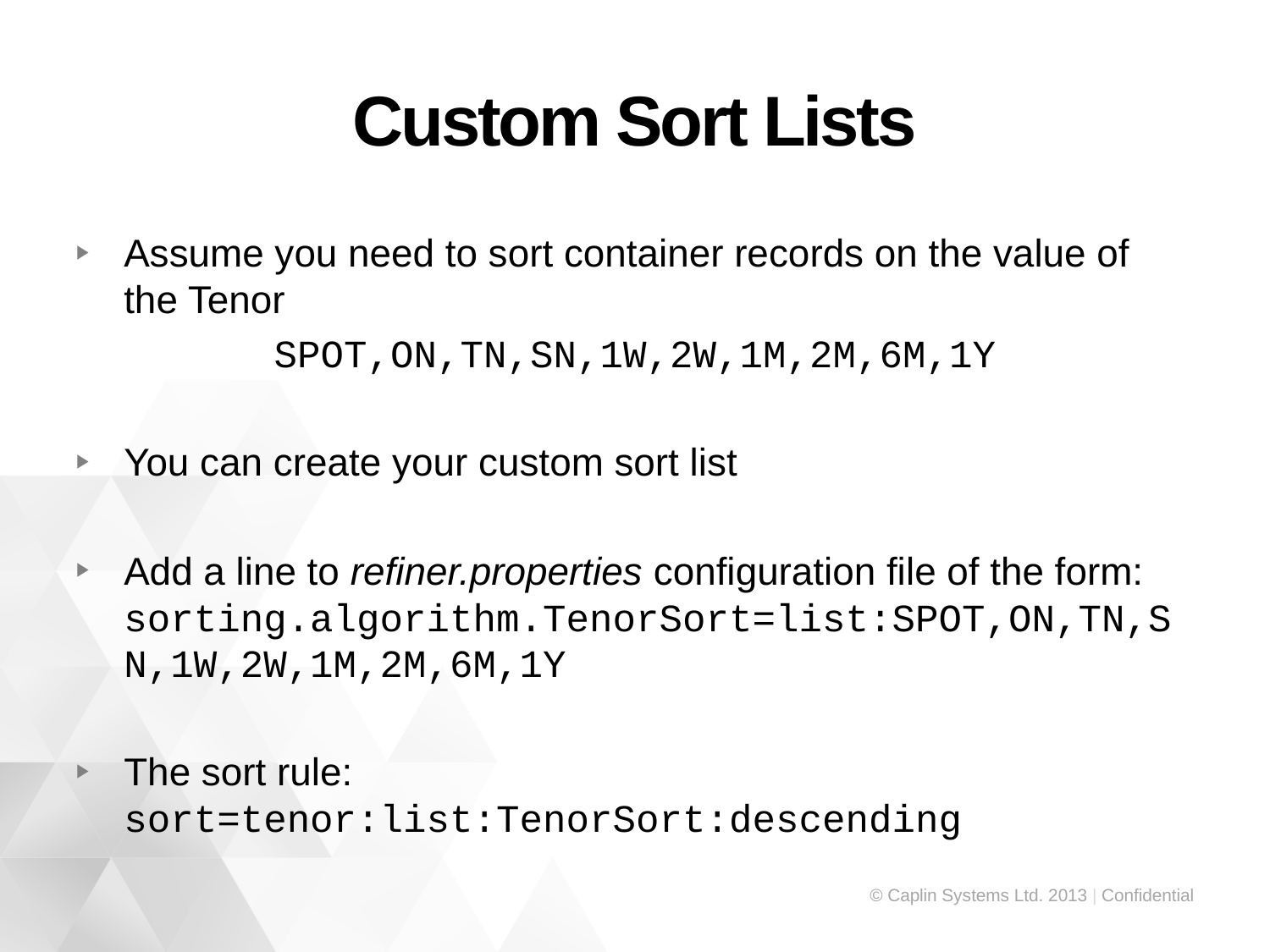

# Custom Sort Lists
Assume you need to sort container records on the value of the Tenor
SPOT,ON,TN,SN,1W,2W,1M,2M,6M,1Y

You can create your custom sort list

Add a line to refiner.properties configuration file of the form: sorting.algorithm.TenorSort=list:SPOT,ON,TN,SN,1W,2W,1M,2M,6M,1Y

The sort rule: sort=tenor:list:TenorSort:descending